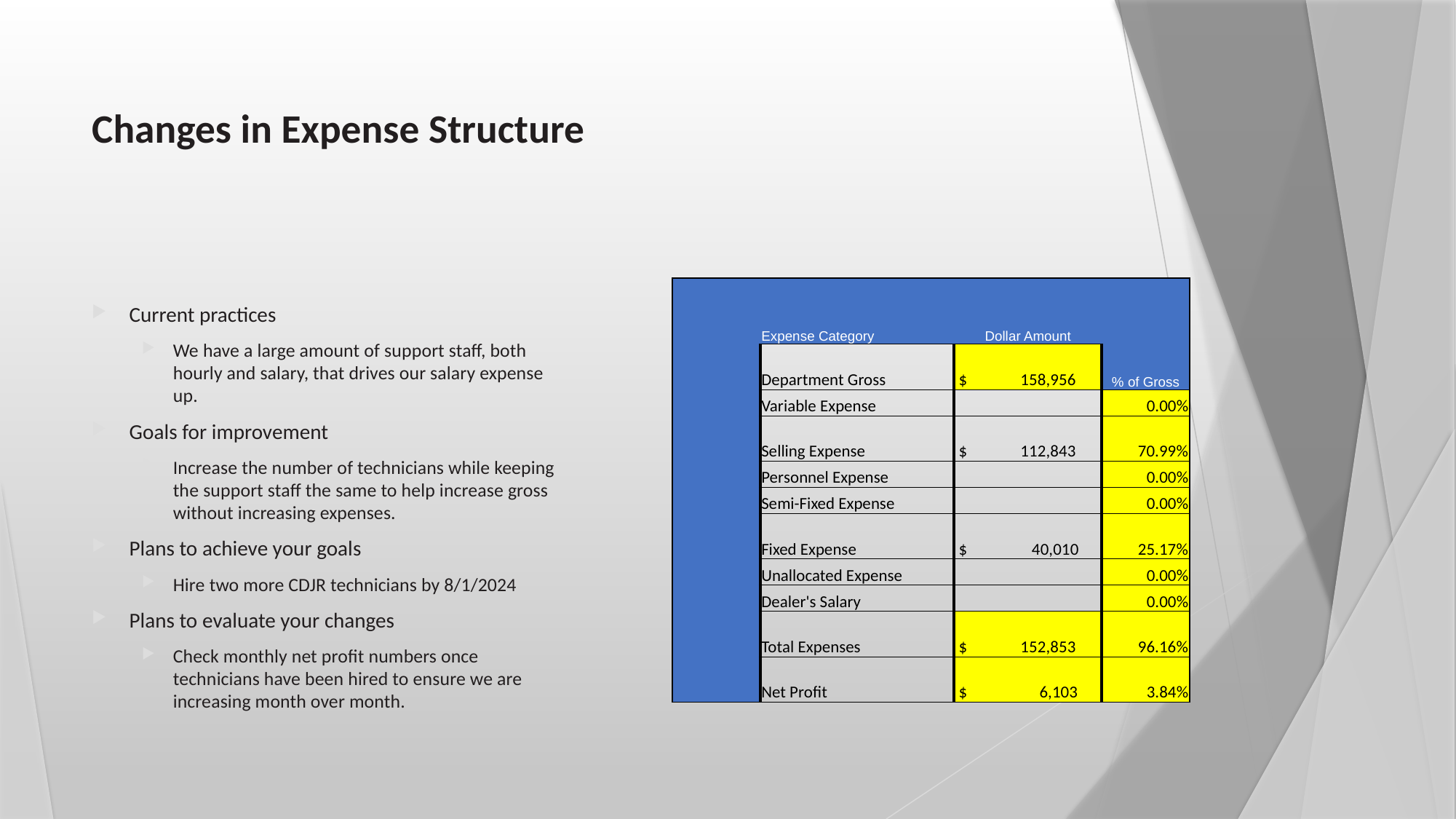

# Changes in Expense Structure

Current practices
We have a large amount of support staff, both hourly and salary, that drives our salary expense up.
Goals for improvement
Increase the number of technicians while keeping the support staff the same to help increase gross without increasing expenses.
Plans to achieve your goals
Hire two more CDJR technicians by 8/1/2024
Plans to evaluate your changes
Check monthly net profit numbers once technicians have been hired to ensure we are increasing month over month.

|  | Expense Category | Dollar Amount |  |
| --- | --- | --- | --- |
|  | Department Gross | $ 158,956 | % of Gross |
|  | Variable Expense |  | 0.00% |
|  | Selling Expense | $ 112,843 | 70.99% |
|  | Personnel Expense |  | 0.00% |
|  | Semi-Fixed Expense |  | 0.00% |
|  | Fixed Expense | $ 40,010 | 25.17% |
|  | Unallocated Expense |  | 0.00% |
|  | Dealer's Salary |  | 0.00% |
|  | Total Expenses | $ 152,853 | 96.16% |
|  | Net Profit | $ 6,103 | 3.84% |